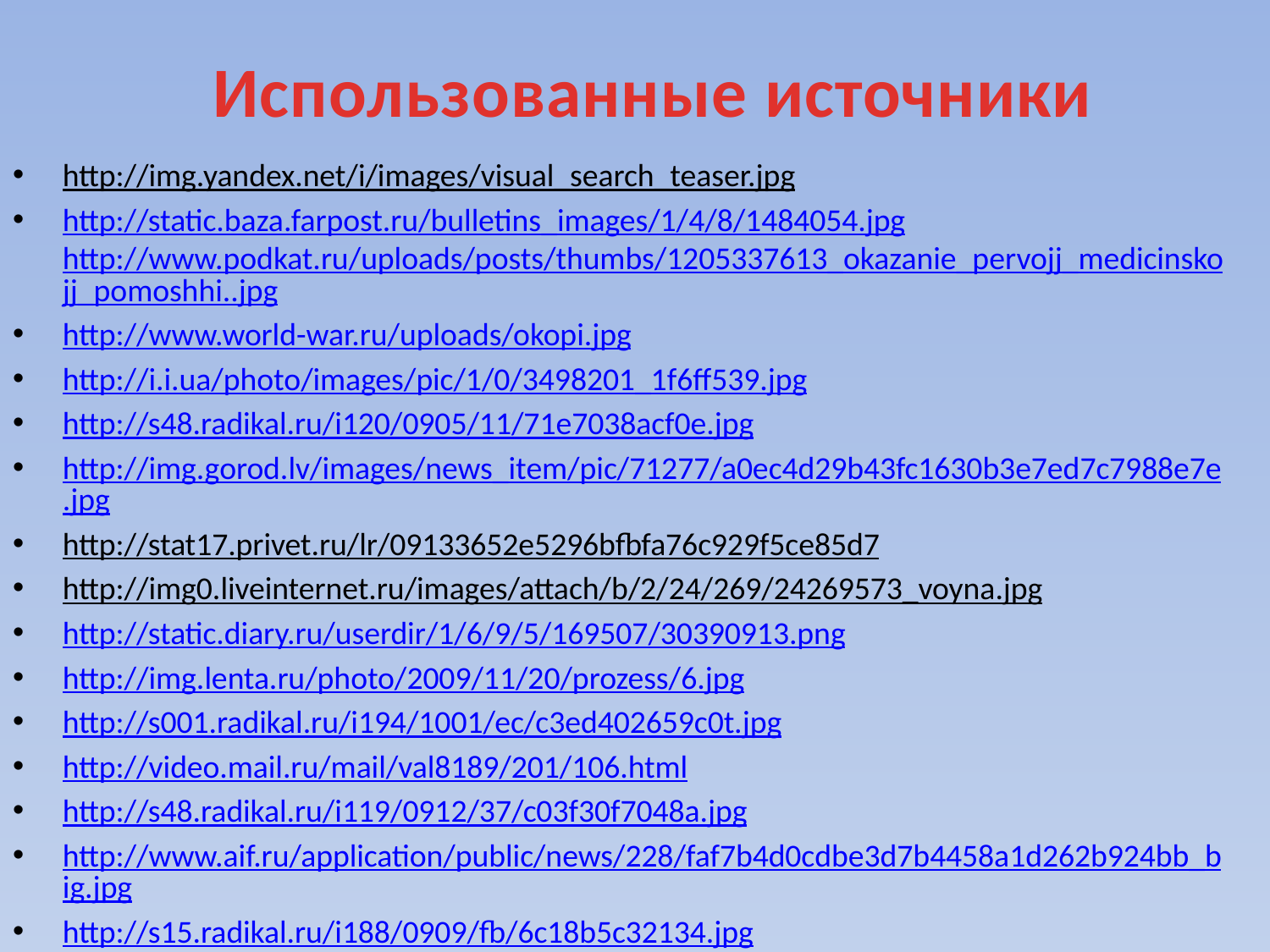

# Использованные источники
http://img.yandex.net/i/images/visual_search_teaser.jpg
http://static.baza.farpost.ru/bulletins_images/1/4/8/1484054.jpg  http://www.podkat.ru/uploads/posts/thumbs/1205337613_okazanie_pervojj_medicinskojj_pomoshhi..jpg
http://www.world-war.ru/uploads/okopi.jpg
http://i.i.ua/photo/images/pic/1/0/3498201_1f6ff539.jpg
http://s48.radikal.ru/i120/0905/11/71e7038acf0e.jpg
http://img.gorod.lv/images/news_item/pic/71277/a0ec4d29b43fc1630b3e7ed7c7988e7e.jpg
http://stat17.privet.ru/lr/09133652e5296bfbfa76c929f5ce85d7
http://img0.liveinternet.ru/images/attach/b/2/24/269/24269573_voyna.jpg
http://static.diary.ru/userdir/1/6/9/5/169507/30390913.png
http://img.lenta.ru/photo/2009/11/20/prozess/6.jpg
http://s001.radikal.ru/i194/1001/ec/c3ed402659c0t.jpg
http://video.mail.ru/mail/val8189/201/106.html
http://s48.radikal.ru/i119/0912/37/c03f30f7048a.jpg
http://www.aif.ru/application/public/news/228/faf7b4d0cdbe3d7b4458a1d262b924bb_big.jpg
http://s15.radikal.ru/i188/0909/fb/6c18b5c32134.jpg
http://img0.liveinternet.ru/images/attach/c/0/48/427/48427180_1252259116_wb3MYbYvc4P_3uevCSxAtg.jpg